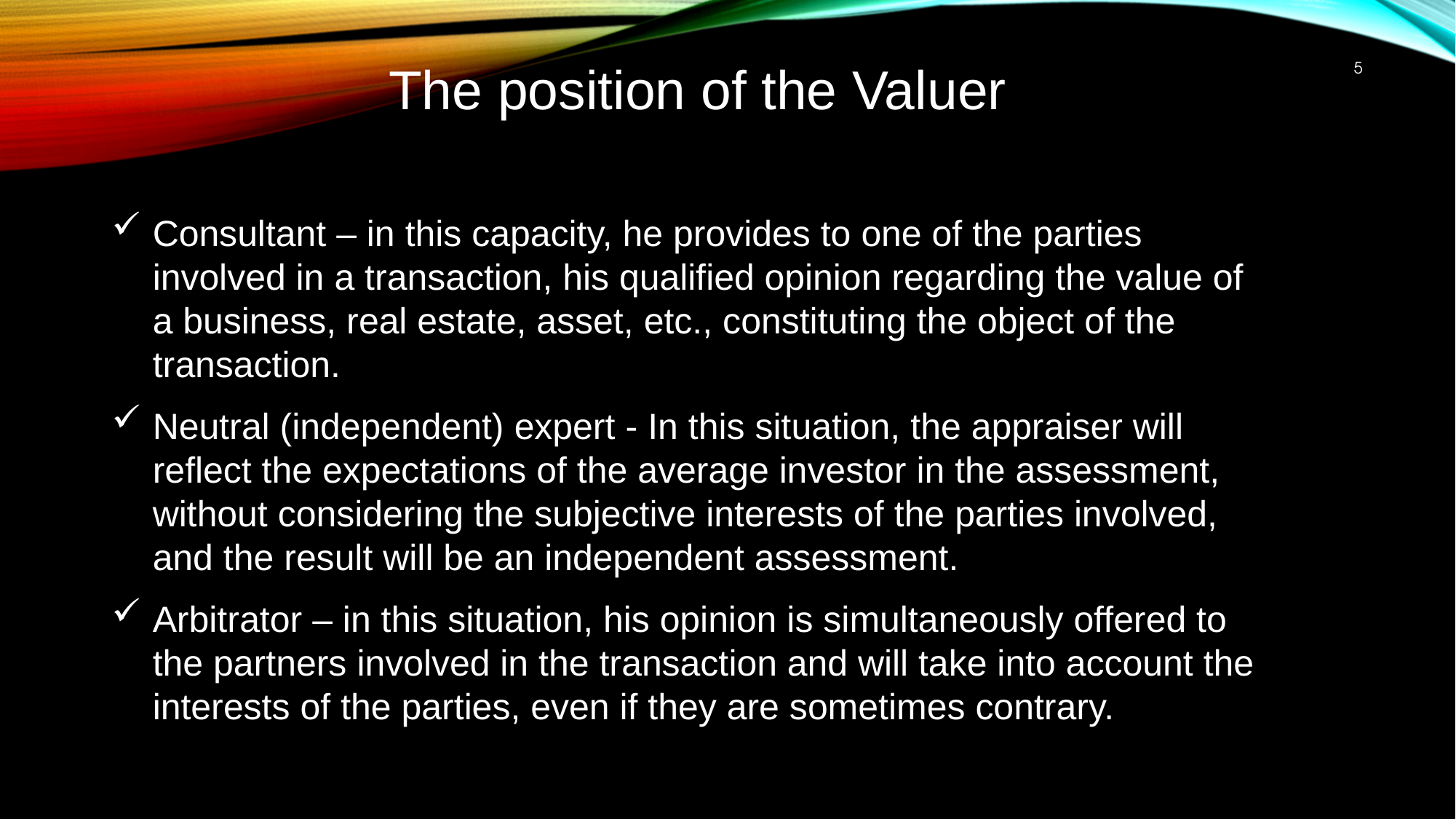

5
The position of the Valuer
Consultant – in this capacity, he provides to one of the parties involved in a transaction, his qualified opinion regarding the value of a business, real estate, asset, etc., constituting the object of the transaction.
Neutral (independent) expert - In this situation, the appraiser will reflect the expectations of the average investor in the assessment, without considering the subjective interests of the parties involved, and the result will be an independent assessment.
Arbitrator – in this situation, his opinion is simultaneously offered to the partners involved in the transaction and will take into account the interests of the parties, even if they are sometimes contrary.